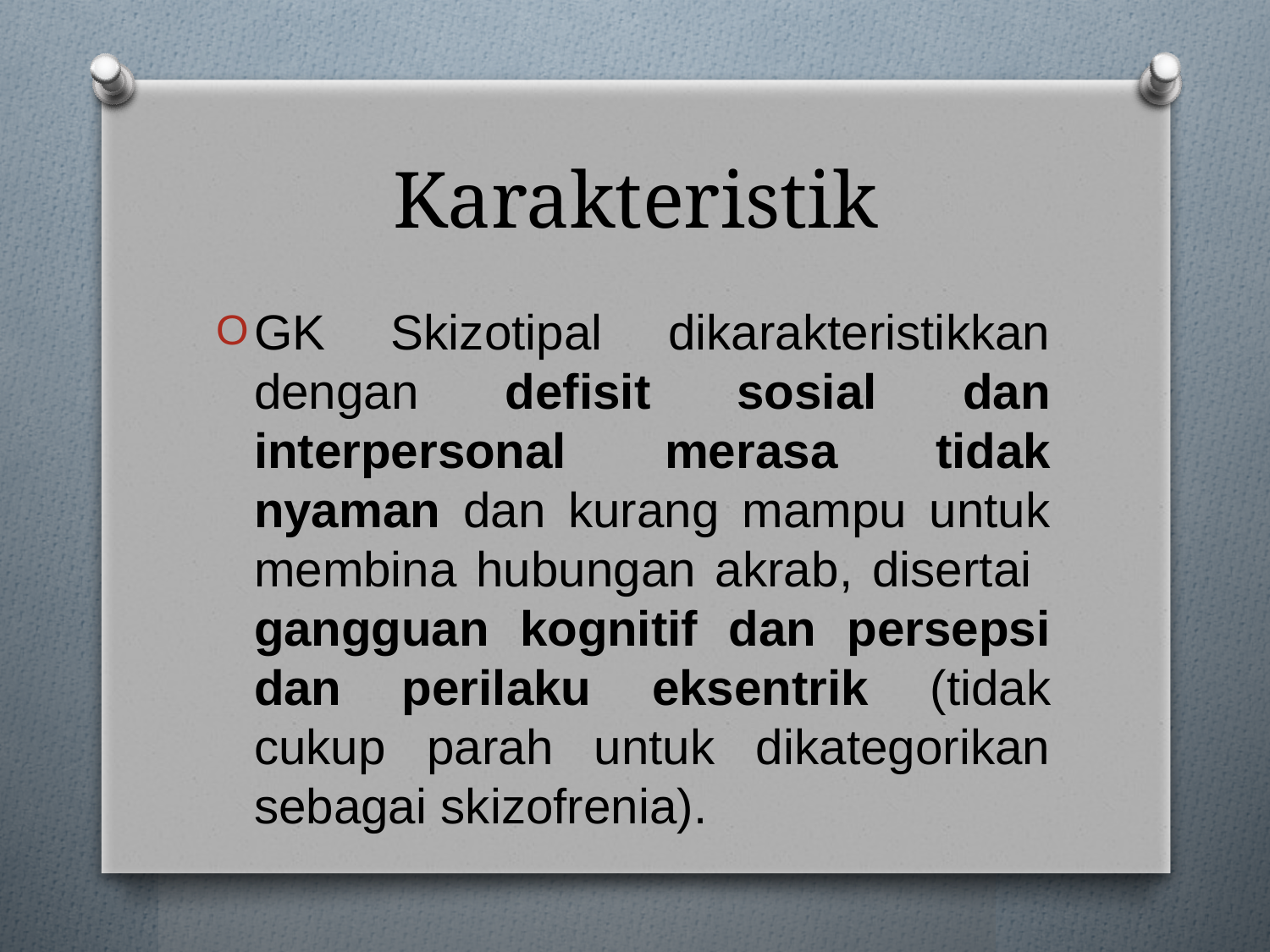

# Karakteristik
GK Skizotipal dikarakteristikkan dengan defisit sosial dan interpersonal merasa tidak nyaman dan kurang mampu untuk membina hubungan akrab, disertai  gangguan kognitif dan persepsi dan perilaku eksentrik (tidak cukup parah untuk dikategorikan sebagai skizofrenia).